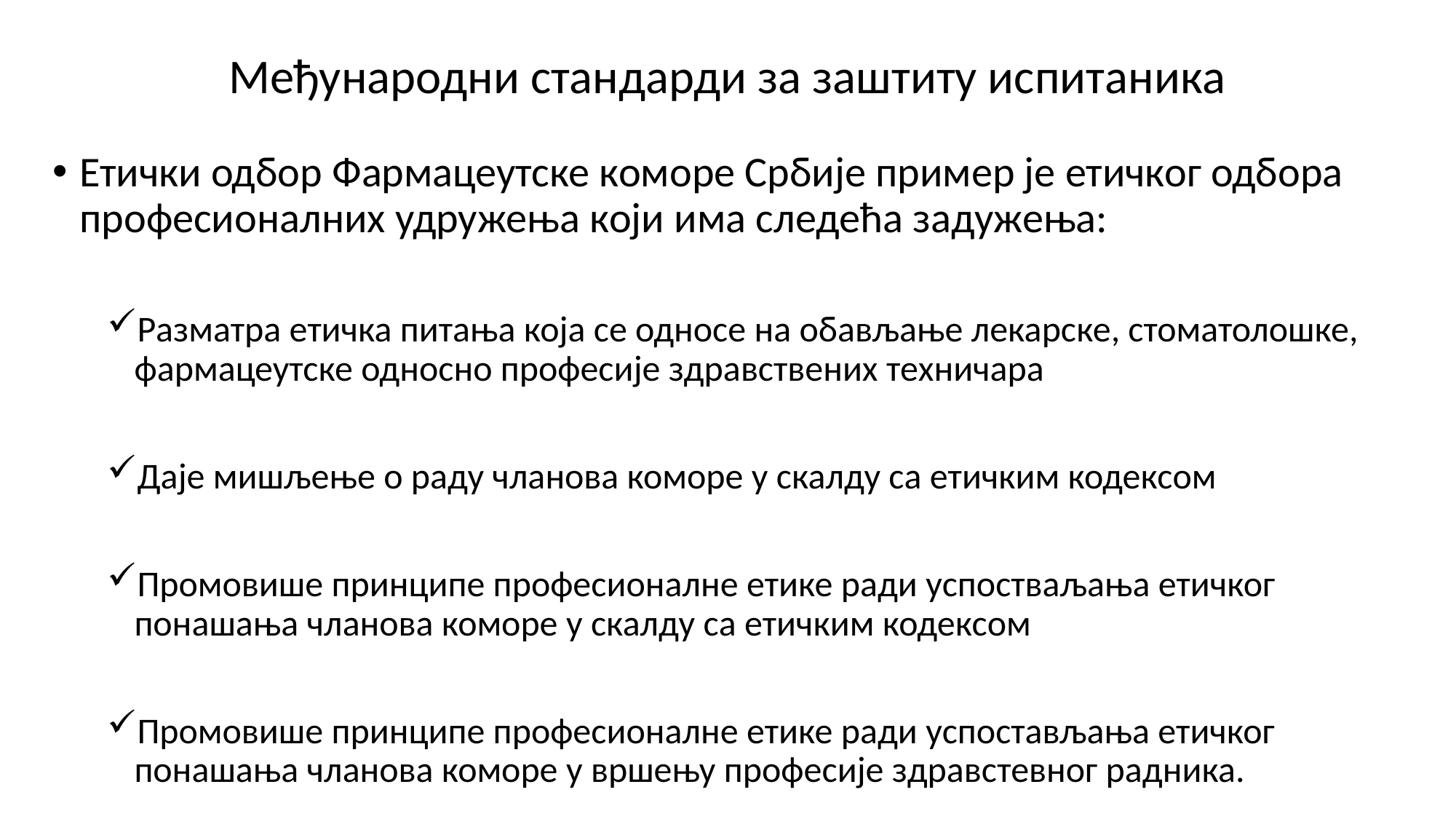

# Међународни стандарди за заштиту испитаника
Етички одбор Фармацеутске коморе Србије пример је етичког одбора професионалних удружења који има следећа задужења:

Разматра етичка питања која се односе на обављање лекарске, стоматолошке, фармацеутске односно професије здравствених техничара

Даје мишљење о раду чланова коморе у скалду са етичким кодексом

Промовише принципе професионалне етике ради успостваљања етичког понашања чланова коморе у скалду са етичким кодексом

Промовише принципе професионалне етике ради успостављања етичког понашања чланова коморе у вршењу професије здравстевног радника.